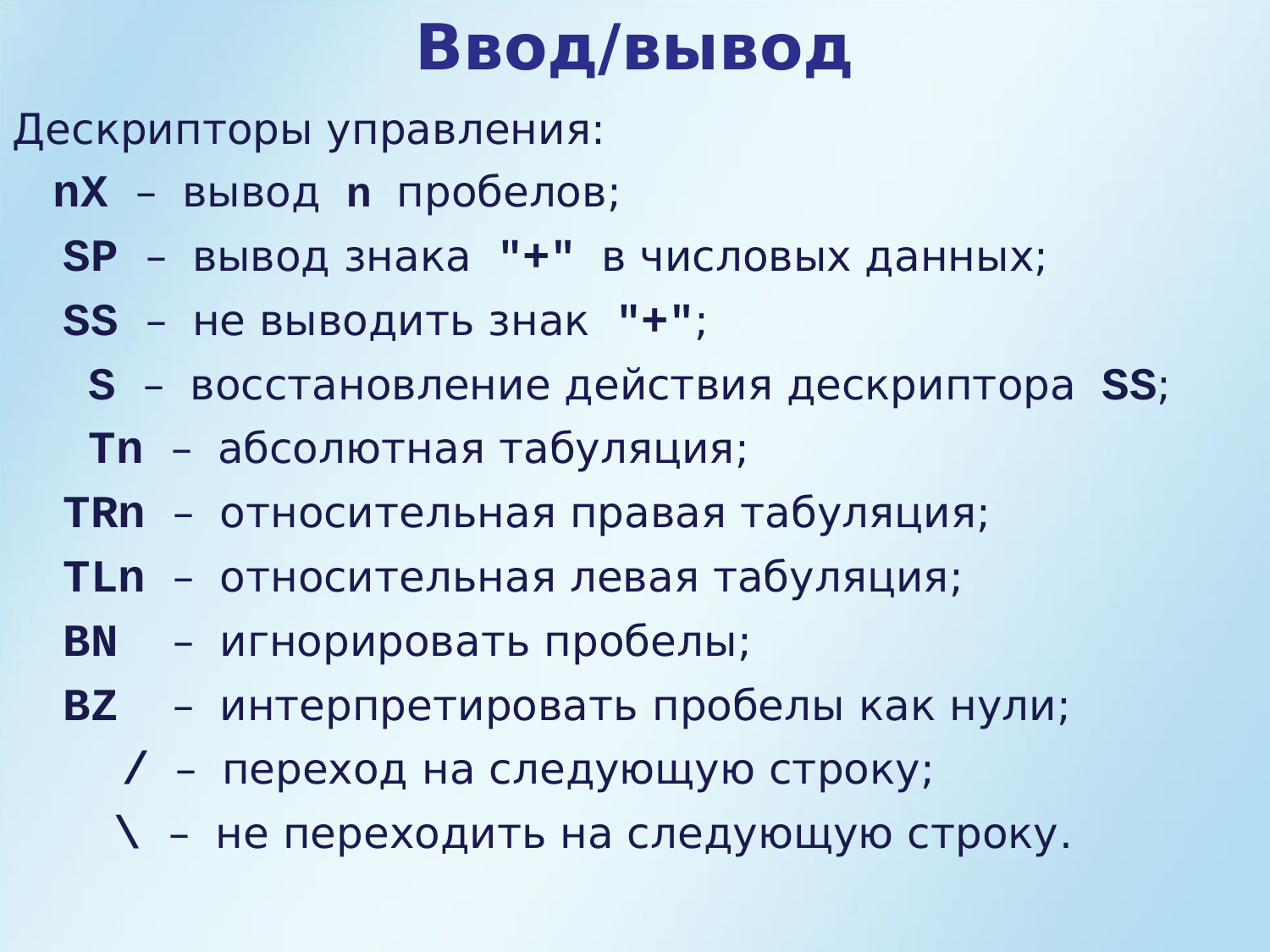

Ввод/вывод
Дескрипторы управления:
   nX – вывод n пробелов;
  SP – вывод знака "+" в числовых данных;
  SS – не выводить знак "+";
   S – восстановление действия дескриптора SS;
   Tn – абсолютная табуляция;
  TRn – относительная правая табуляция;
  TLn – относительная левая табуляция;
  BN  – игнорировать пробелы;
  BZ  – интерпретировать пробелы как нули;
    / – переход на следующую строку;
    \ – не переходить на следующую строку.